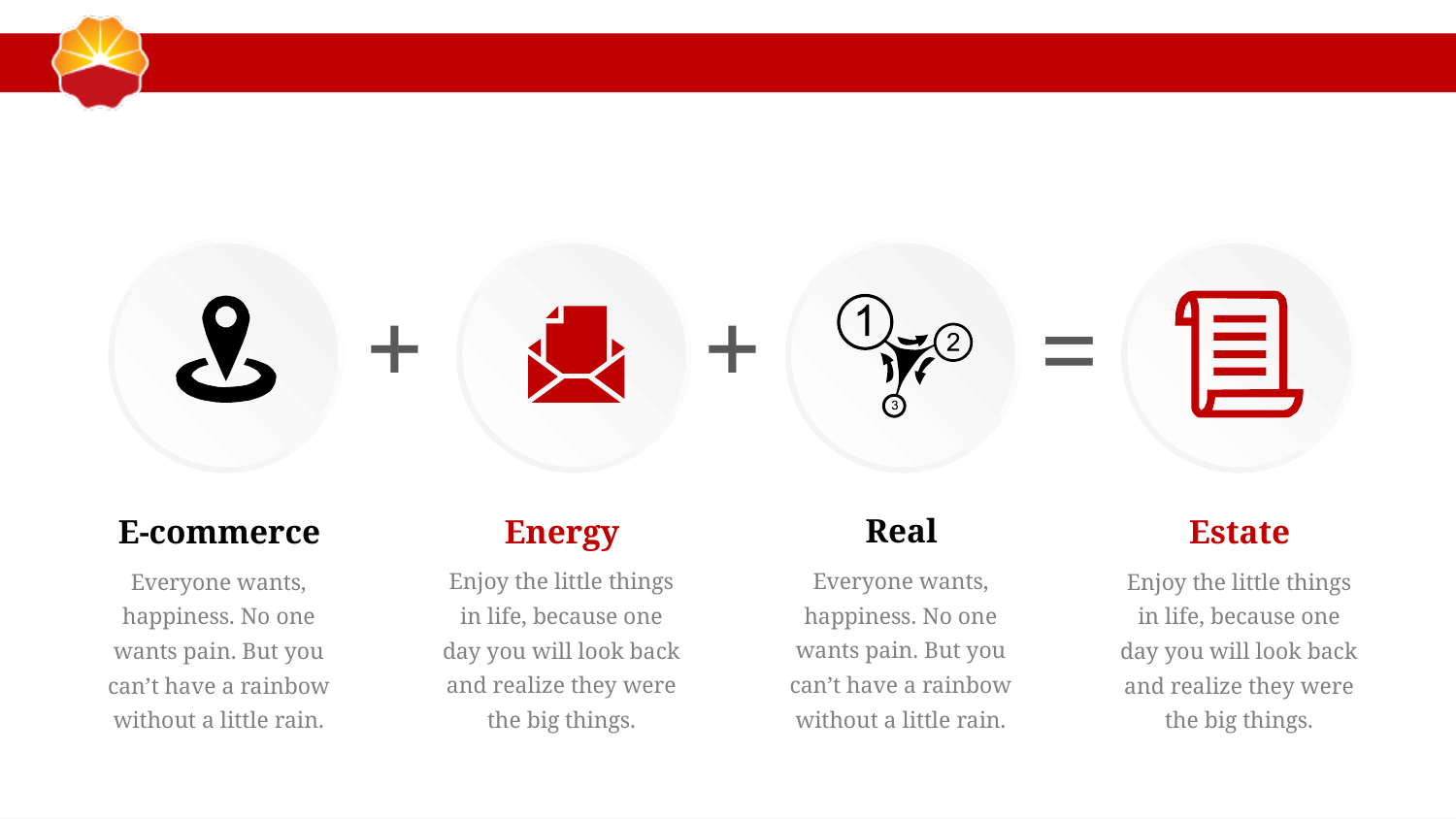

#

+
+
=
Real
Energy
E-commerce
Estate
Everyone wants, happiness. No one wants pain. But you can’t have a rainbow without a little rain.
Enjoy the little things in life, because one day you will look back and realize they were the big things.
Everyone wants, happiness. No one wants pain. But you can’t have a rainbow without a little rain.
Enjoy the little things in life, because one day you will look back and realize they were the big things.